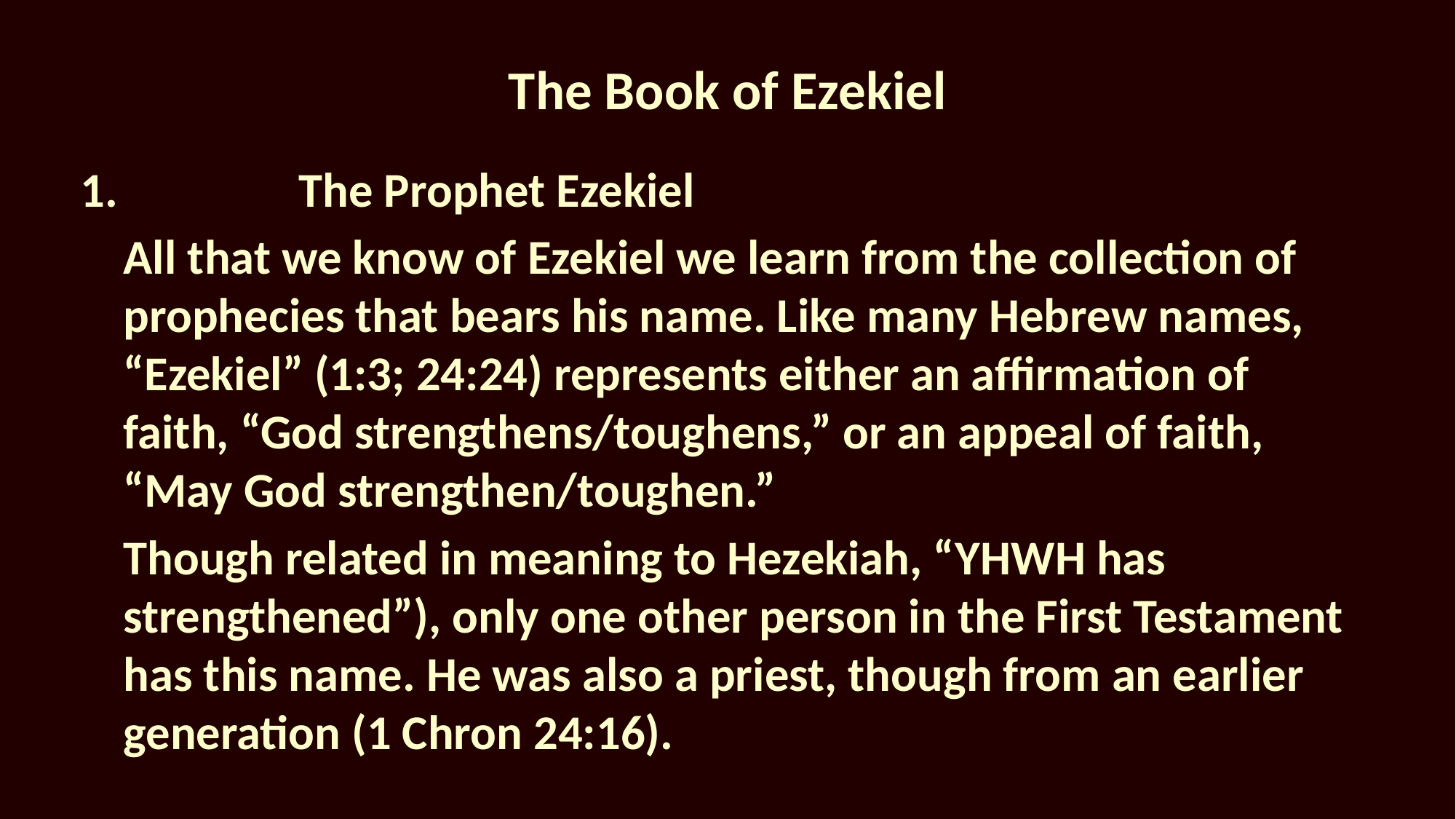

# The Book of Ezekiel
1.		The Prophet Ezekiel
All that we know of Ezekiel we learn from the collection of prophecies that bears his name. Like many Hebrew names, “Ezekiel” (1:3; 24:24) represents either an affirmation of faith, “God strengthens/toughens,” or an appeal of faith, “May God strengthen/toughen.”
Though related in meaning to Hezekiah, “YHWH has strengthened”), only one other person in the First Testament has this name. He was also a priest, though from an earlier generation (1 Chron 24:16).